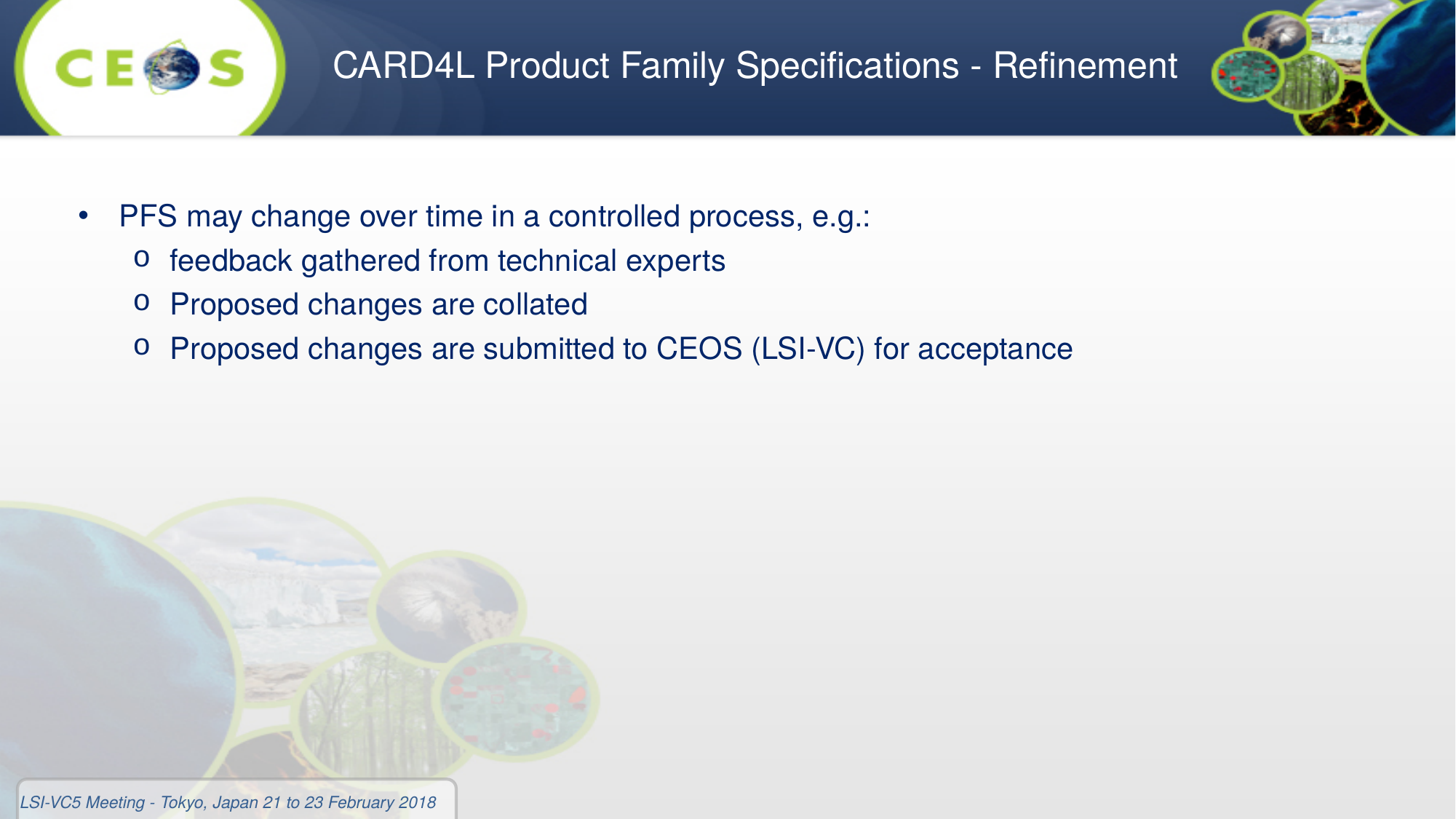

CARD4L Product Family Specifications - Refinement
PFS may change over time in a controlled process, e.g.:
feedback gathered from technical experts
Proposed changes are collated
Proposed changes are submitted to CEOS (LSI-VC) for acceptance